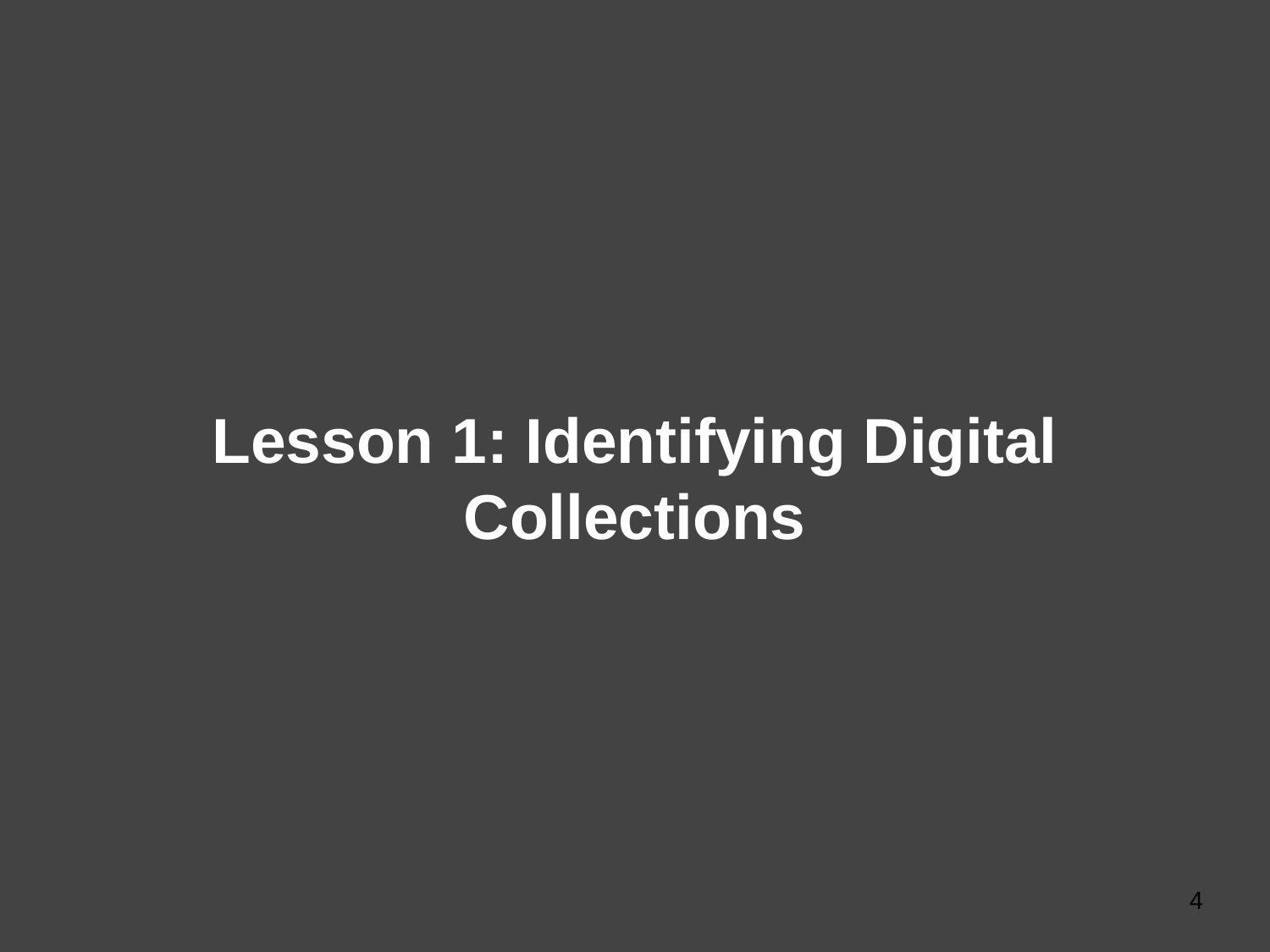

# Lesson 1: Identifying Digital Collections
4